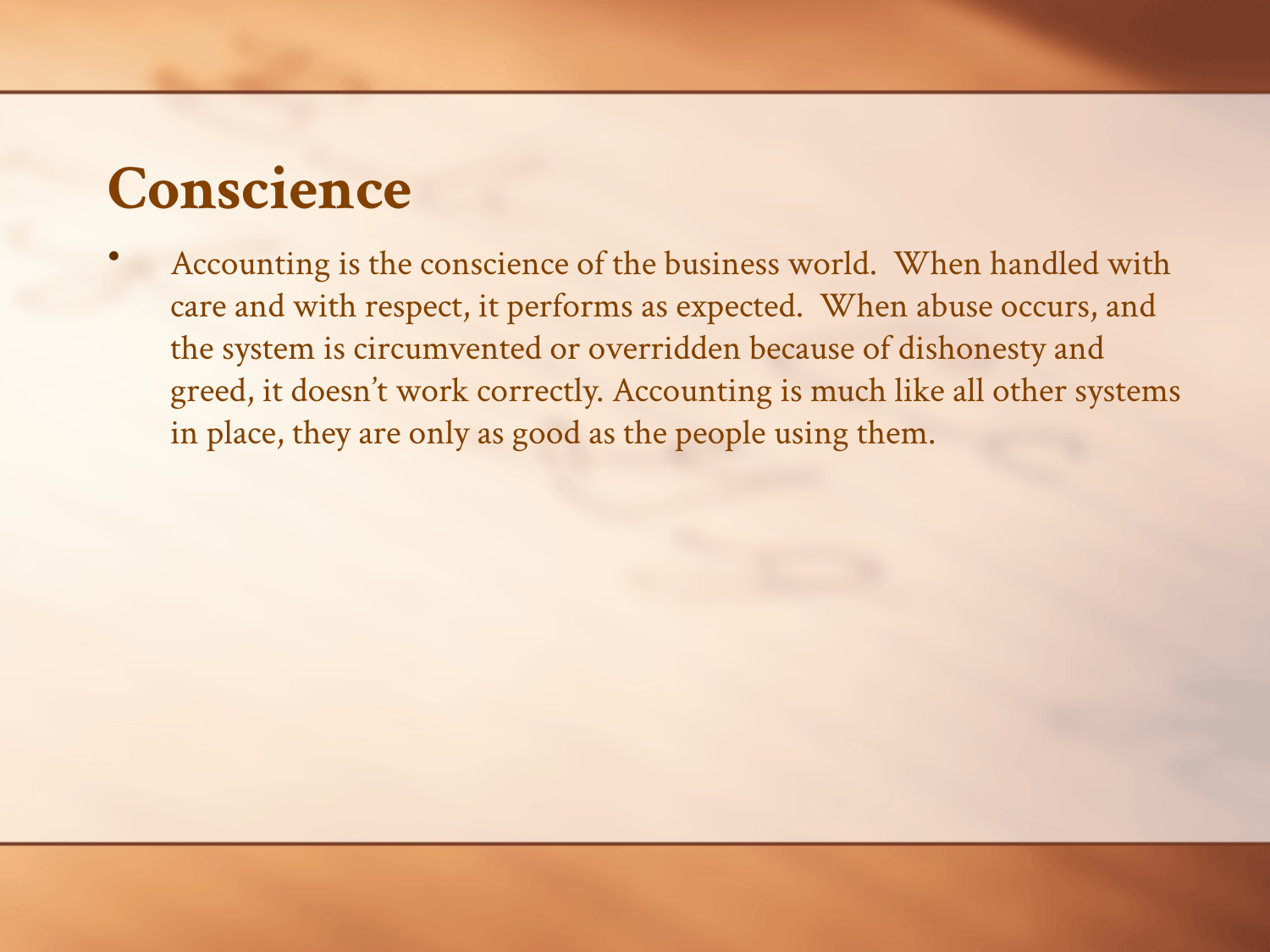

# Conscience
Accounting is the conscience of the business world.  When handled with care and with respect, it performs as expected.  When abuse occurs, and the system is circumvented or overridden because of dishonesty and greed, it doesn’t work correctly. Accounting is much like all other systems in place, they are only as good as the people using them.